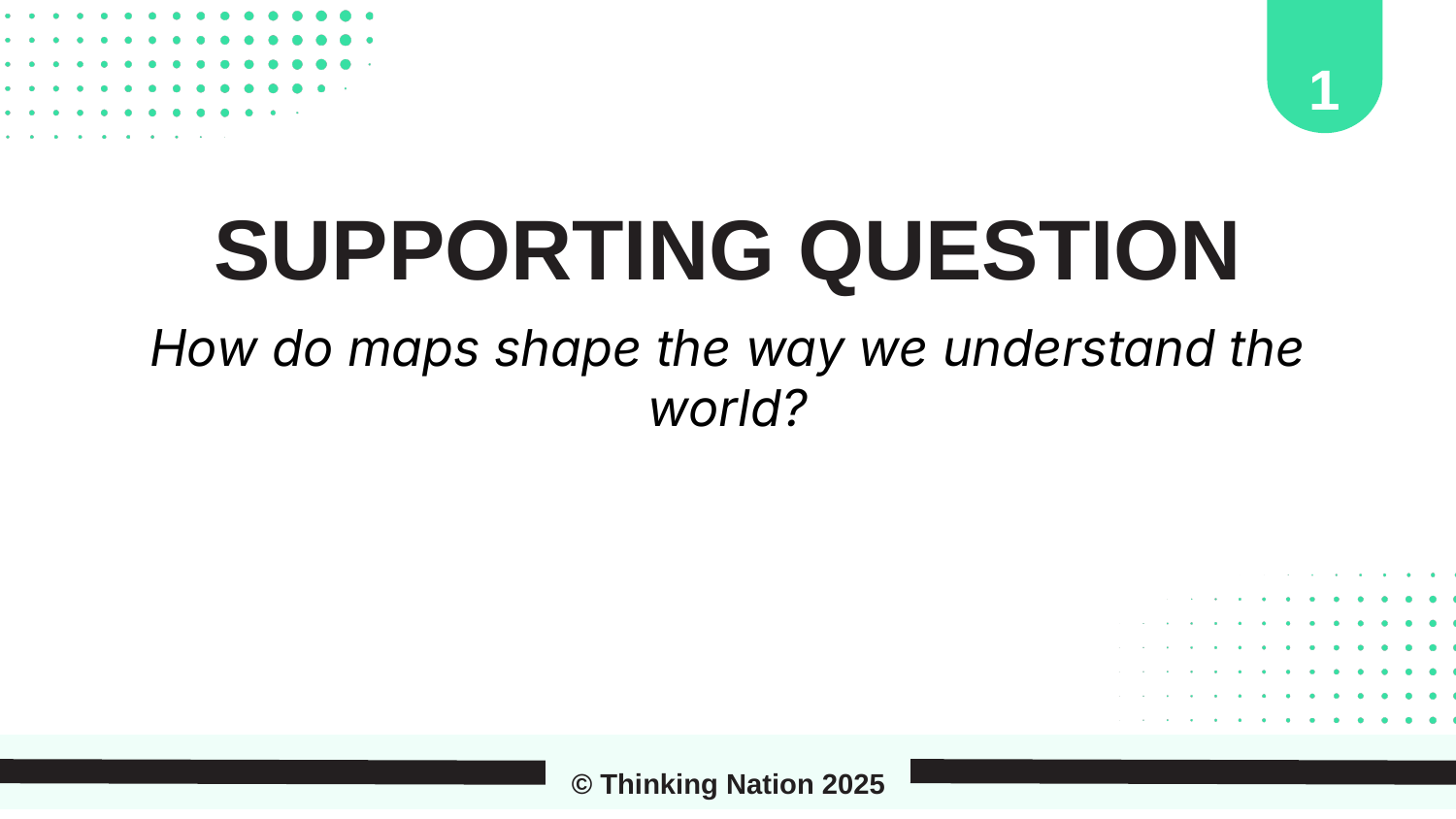

1
SUPPORTING QUESTION
How do maps shape the way we understand the world?

© Thinking Nation 2025